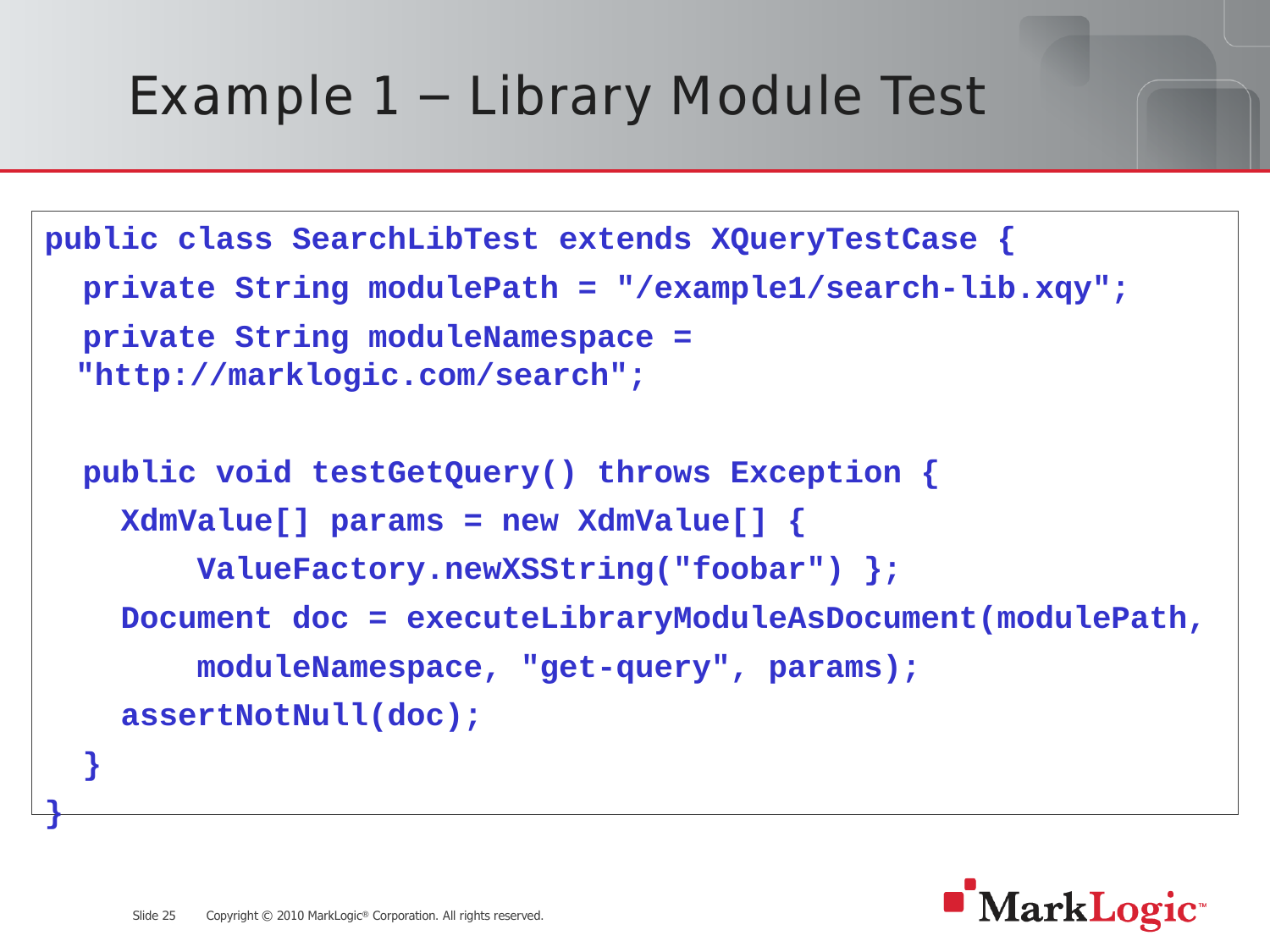

# Example 1 – Library Module Test
public class SearchLibTest extends XQueryTestCase {
  private String modulePath = "/example1/search-lib.xqy";
  private String moduleNamespace = "http://marklogic.com/search";

  public void testGetQuery() throws Exception {
    XdmValue[] params = new XdmValue[] {
        ValueFactory.newXSString("foobar") };
    Document doc = executeLibraryModuleAsDocument(modulePath,
        moduleNamespace, "get-query", params);
    assertNotNull(doc);
  }
}